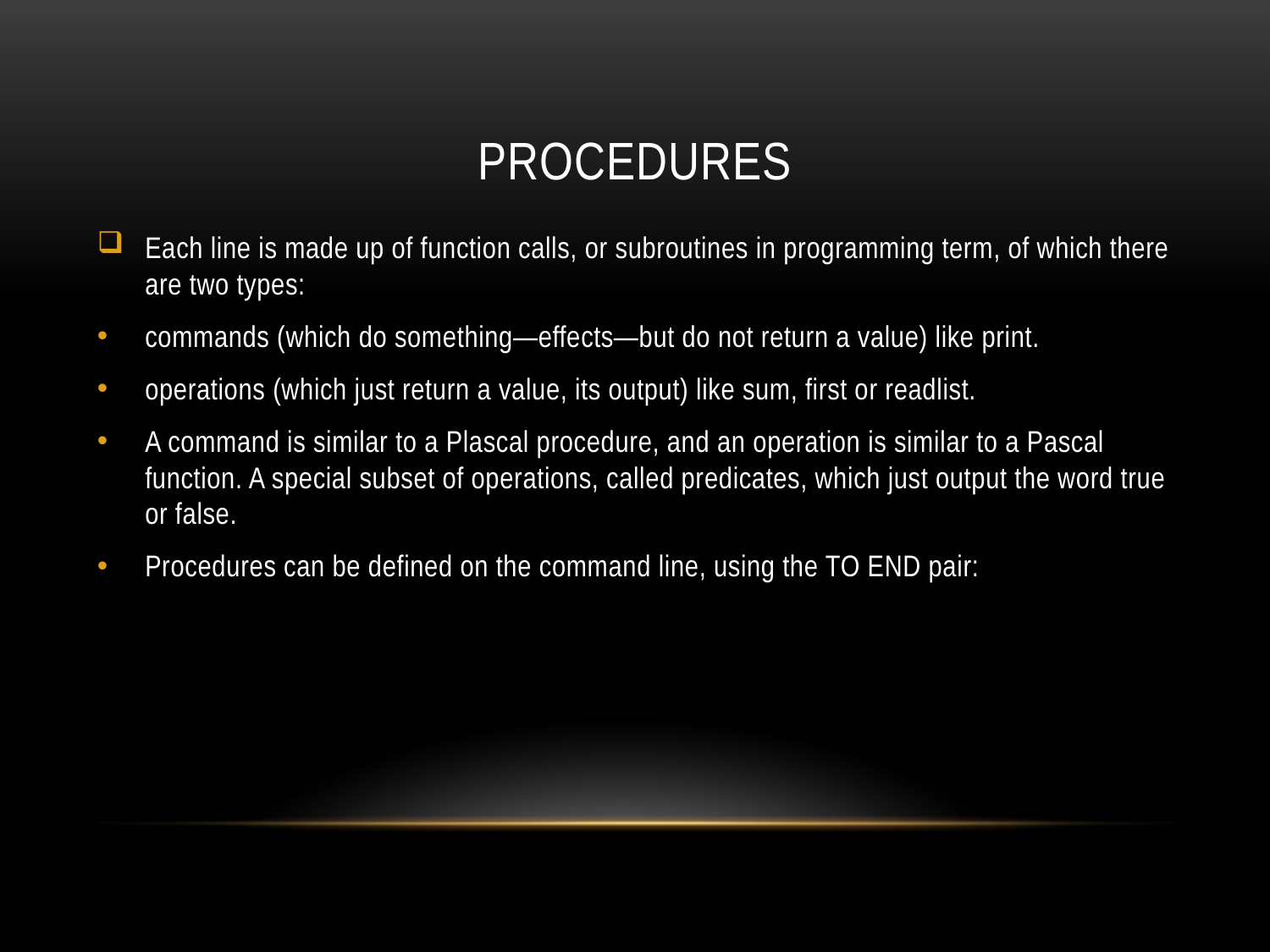

# Procedures
Each line is made up of function calls, or subroutines in programming term, of which there are two types:
commands (which do something—effects—but do not return a value) like print.
operations (which just return a value, its output) like sum, first or readlist.
A command is similar to a Plascal procedure, and an operation is similar to a Pascal function. A special subset of operations, called predicates, which just output the word true or false.
Procedures can be defined on the command line, using the TO END pair: